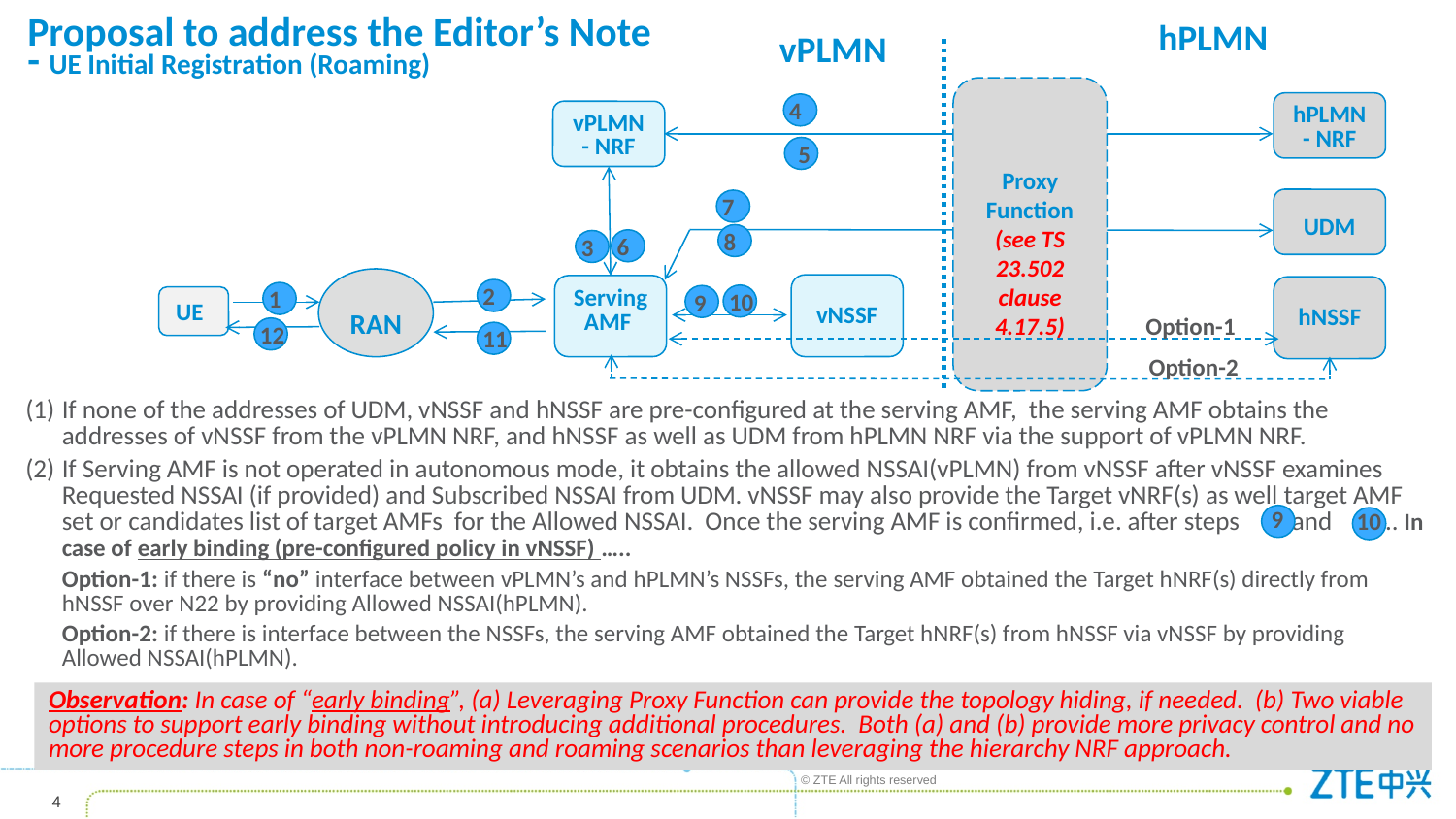

hPLMN
vPLMN

Proxy
Function
(see TS 23.502 clause 4.17.5)
4

hPLMN- NRF
vPLMN- NRF
5

7

UDM
8

6

3

RAN
2

vNSSF
Serving
AMF

hNSSF
1

10

9

UE
12

11

Proposal to address the Editor’s Note
- UE Initial Registration (Roaming)
Option-1
Option-2
If none of the addresses of UDM, vNSSF and hNSSF are pre-configured at the serving AMF,  the serving AMF obtains the addresses of vNSSF from the vPLMN NRF, and hNSSF as well as UDM from hPLMN NRF via the support of vPLMN NRF.
If Serving AMF is not operated in autonomous mode, it obtains the allowed NSSAI(vPLMN) from vNSSF after vNSSF examines Requested NSSAI (if provided) and Subscribed NSSAI from UDM. vNSSF may also provide the Target vNRF(s) as well target AMF set or candidates list of target AMFs  for the Allowed NSSAI.  Once the serving AMF is confirmed, i.e. after steps         and        ... In case of early binding (pre-configured policy in vNSSF) …..
	Option-1: if there is “no” interface between vPLMN’s and hPLMN’s NSSFs, the serving AMF obtained the Target hNRF(s) directly from hNSSF over N22 by providing Allowed NSSAI(hPLMN).
	Option-2: if there is interface between the NSSFs, the serving AMF obtained the Target hNRF(s) from hNSSF via vNSSF by providing Allowed NSSAI(hPLMN).
 9

10

Observation: In case of “early binding”, (a) Leveraging Proxy Function can provide the topology hiding, if needed.  (b) Two viable options to support early binding without introducing additional procedures.  Both (a) and (b) provide more privacy control and no more procedure steps in both non-roaming and roaming scenarios than leveraging the hierarchy NRF approach.